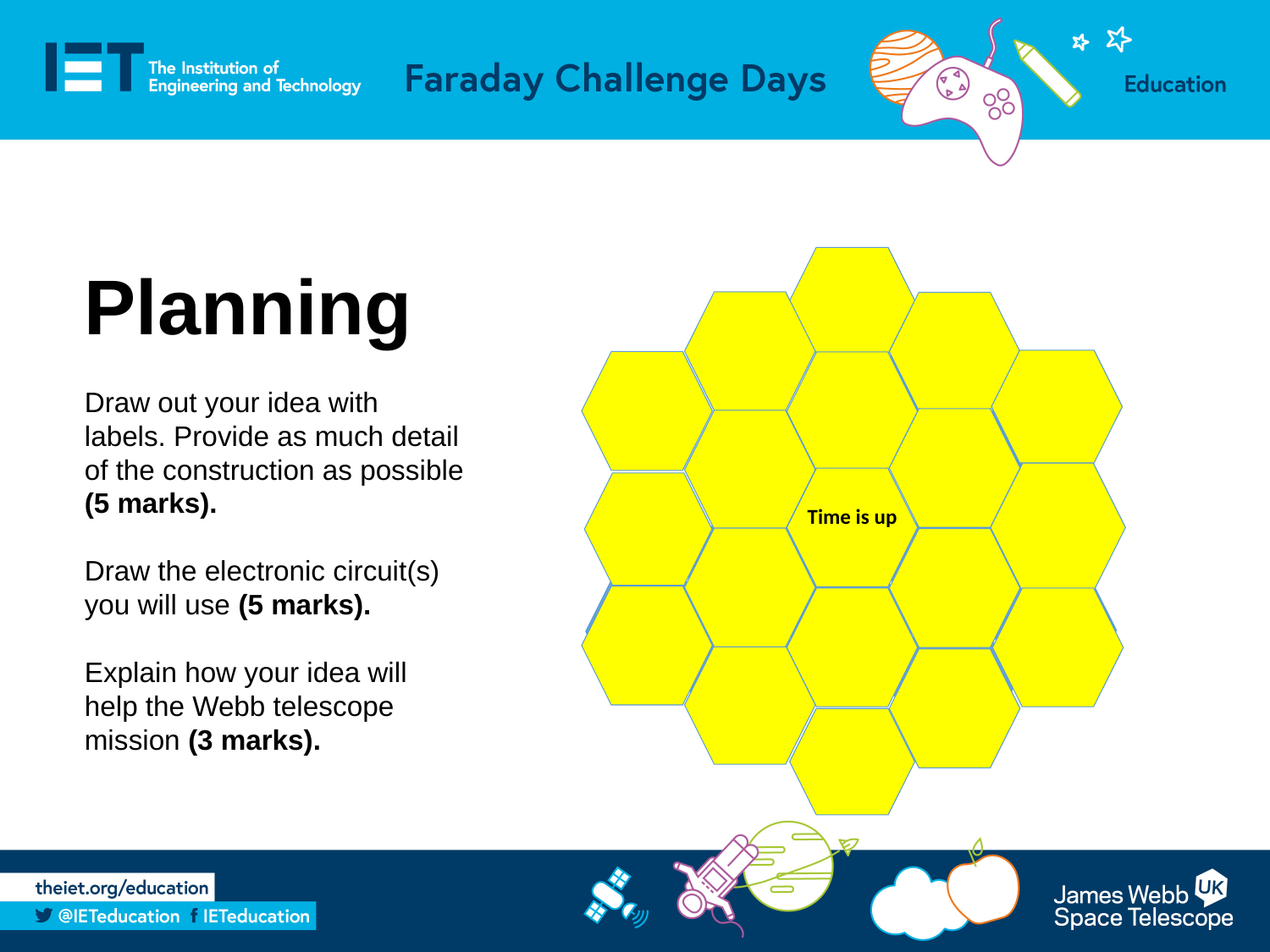

Time is up

Planning

Draw out your idea with labels. Provide as much detail of the construction as possible (5 marks).

Draw the electronic circuit(s) you will use (5 marks).

Explain how your idea will help the Webb telescope mission (3 marks).

2
minutes
9
minutes

3
minutes
15
minutes
8
minutes

10
minutes
14
minutes

1
minute

11
minutes
13
minutes

4
minutes
12
minutes
7
minutes

6
minutes
5
minutes